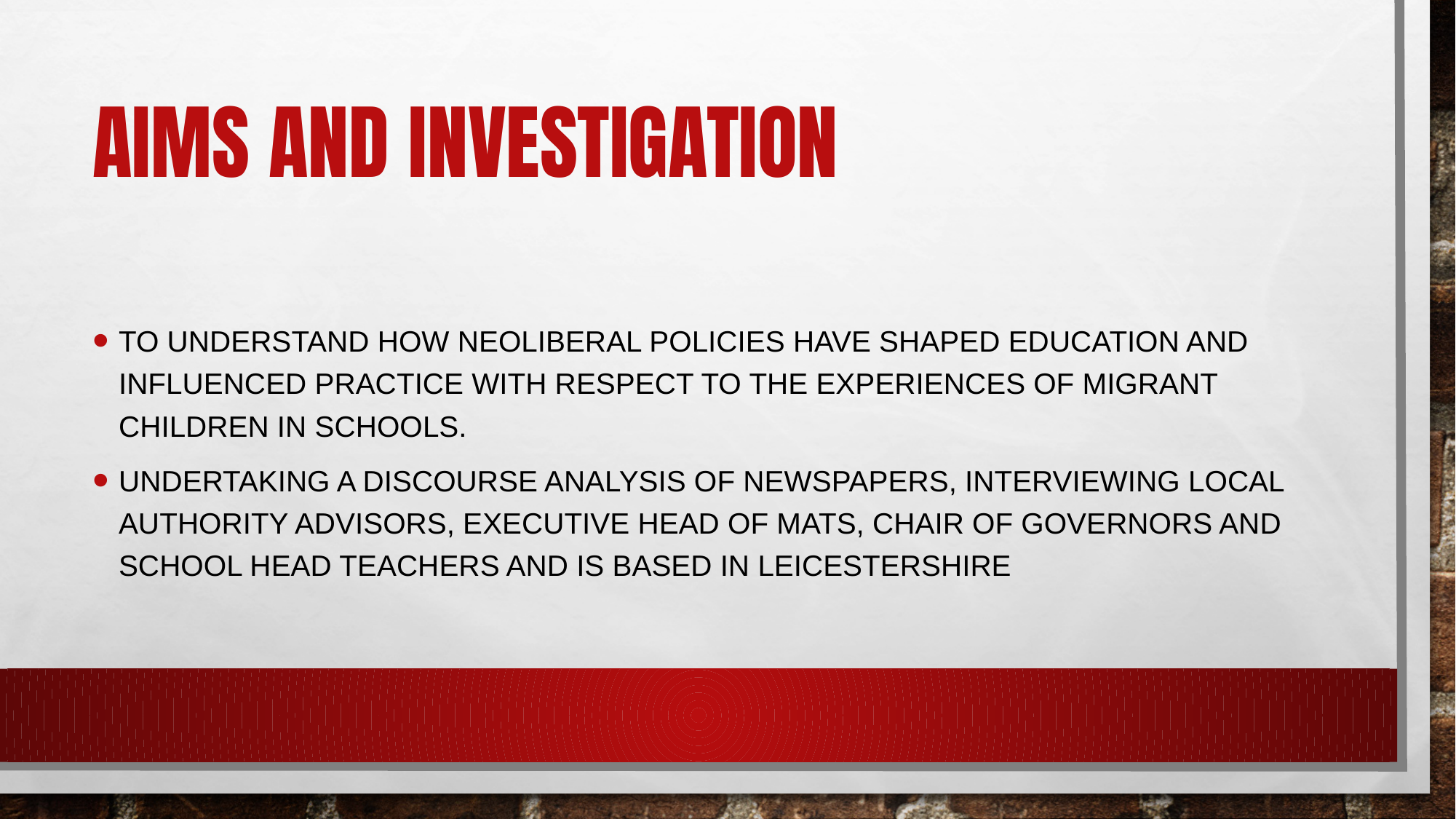

# Aims and Investigation

to understand how neoliberal policies have shaped education and influenced practice with respect to the experiences of migrant children in schools.
undertaking a discourse analysis of newspapers, interviewing local authority advisors, Executive Head of MATS, Chair of Governors and school Head Teachers and is based in Leicestershire